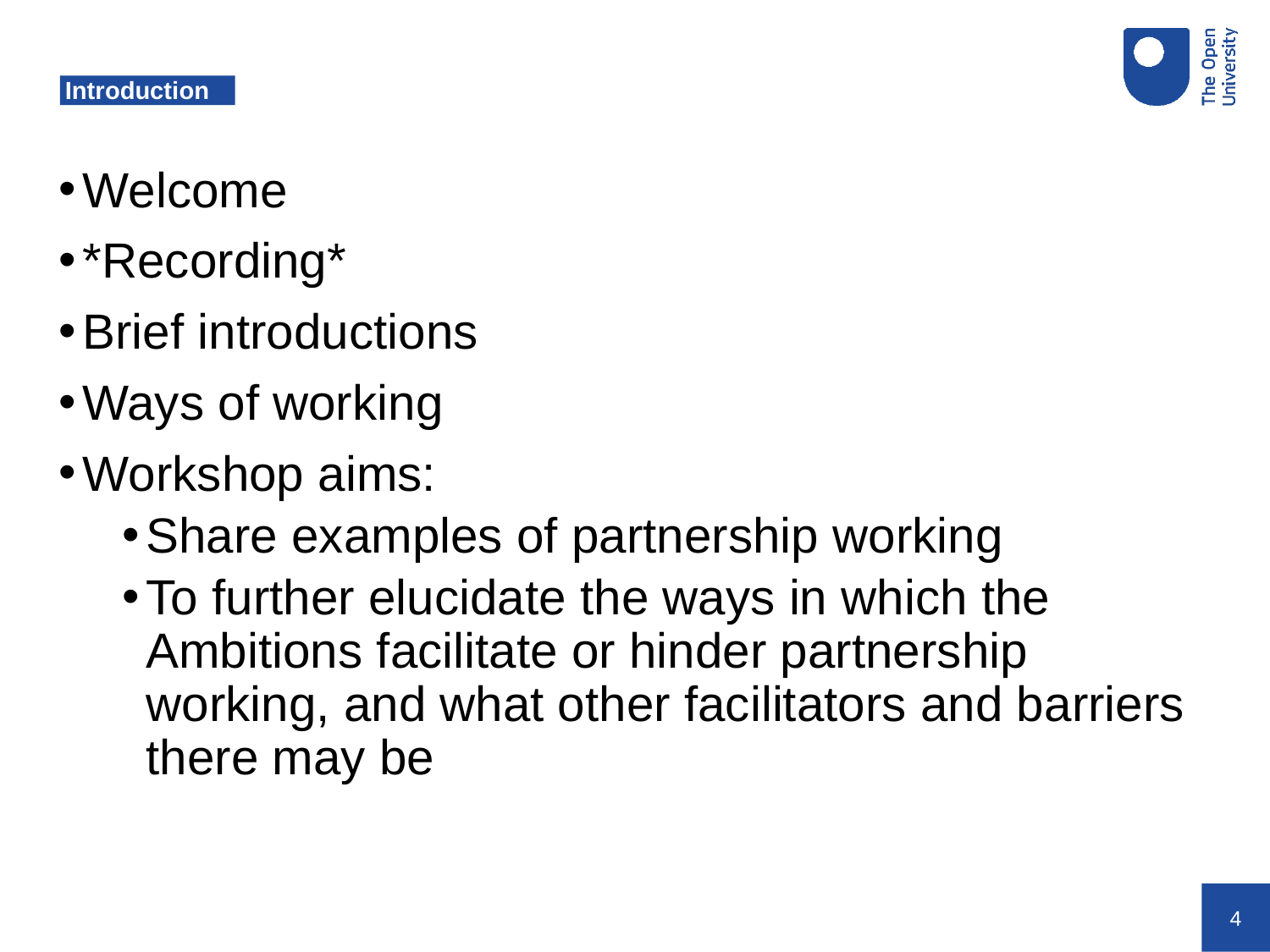

# Introduction
Welcome
*Recording*
Brief introductions
Ways of working
Workshop aims:
Share examples of partnership working
To further elucidate the ways in which the Ambitions facilitate or hinder partnership working, and what other facilitators and barriers there may be